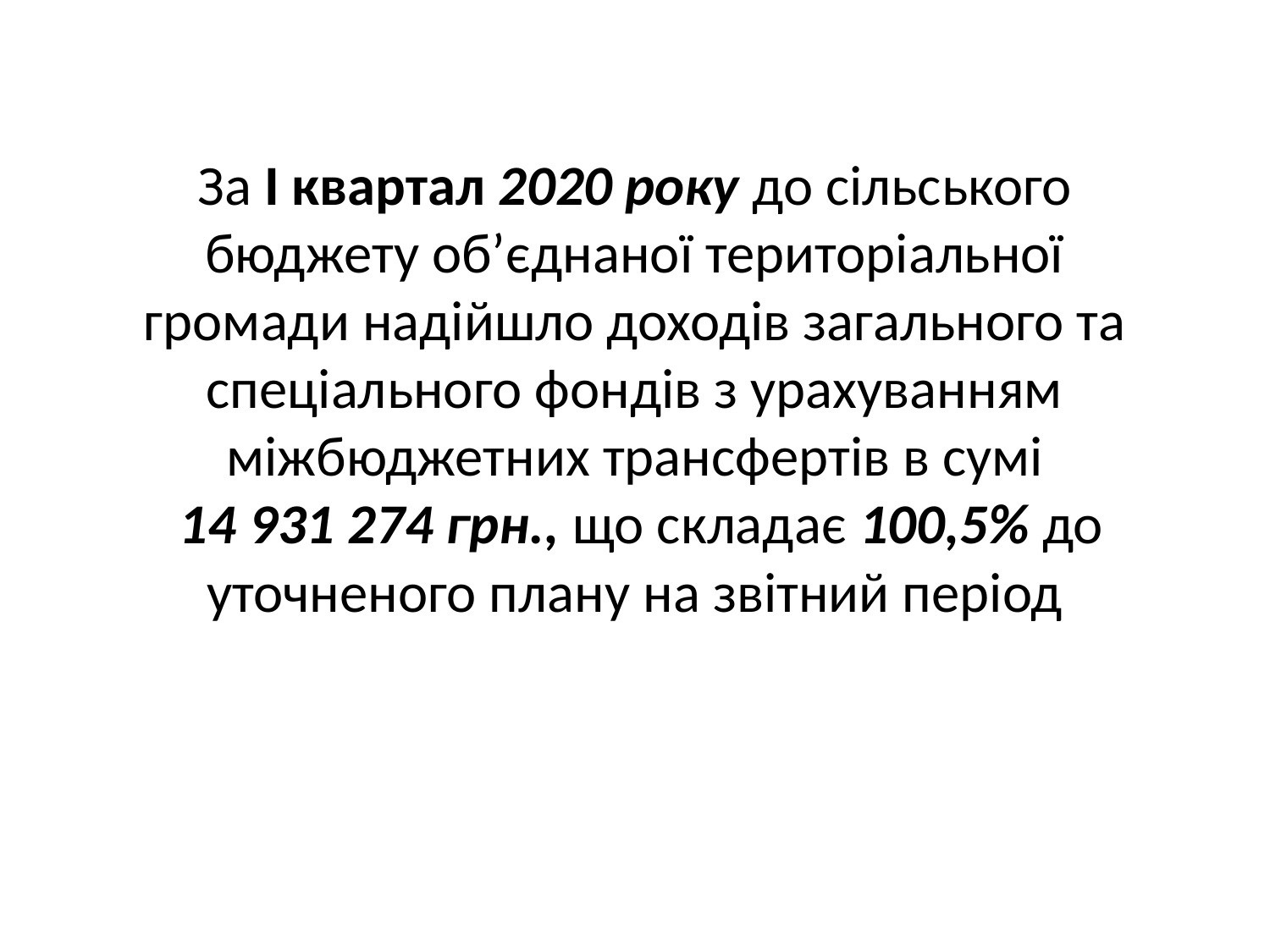

# За І квартал 2020 року до сільського бюджету об’єднаної територіальної громади надійшло доходів загального та спеціального фондів з урахуванням міжбюджетних трансфертів в сумі 14 931 274 грн., що складає 100,5% до уточненого плану на звітний період